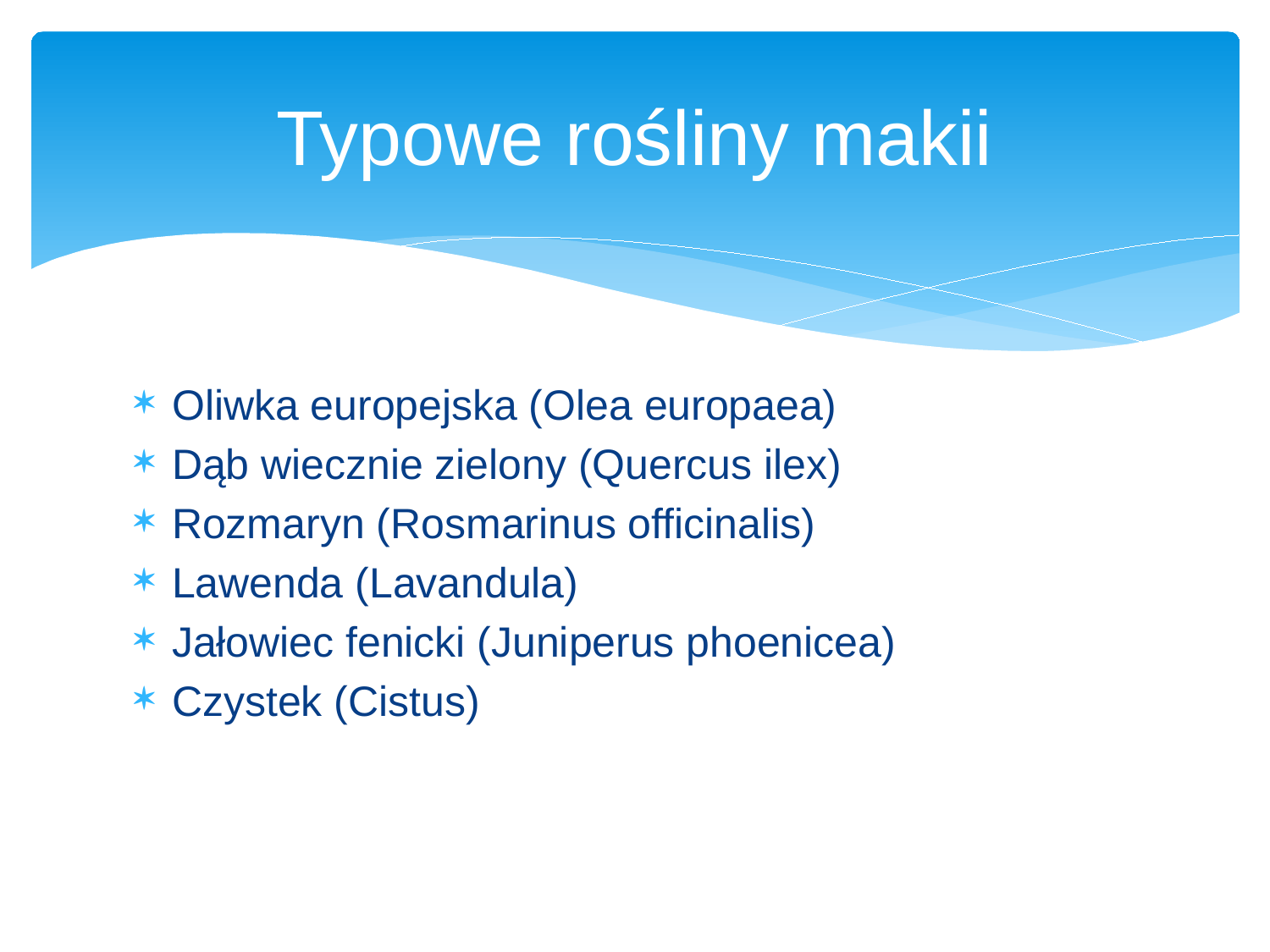

# Typowe rośliny makii
Oliwka europejska (Olea europaea)
Dąb wiecznie zielony (Quercus ilex)
Rozmaryn (Rosmarinus officinalis)
Lawenda (Lavandula)
Jałowiec fenicki (Juniperus phoenicea)
Czystek (Cistus)